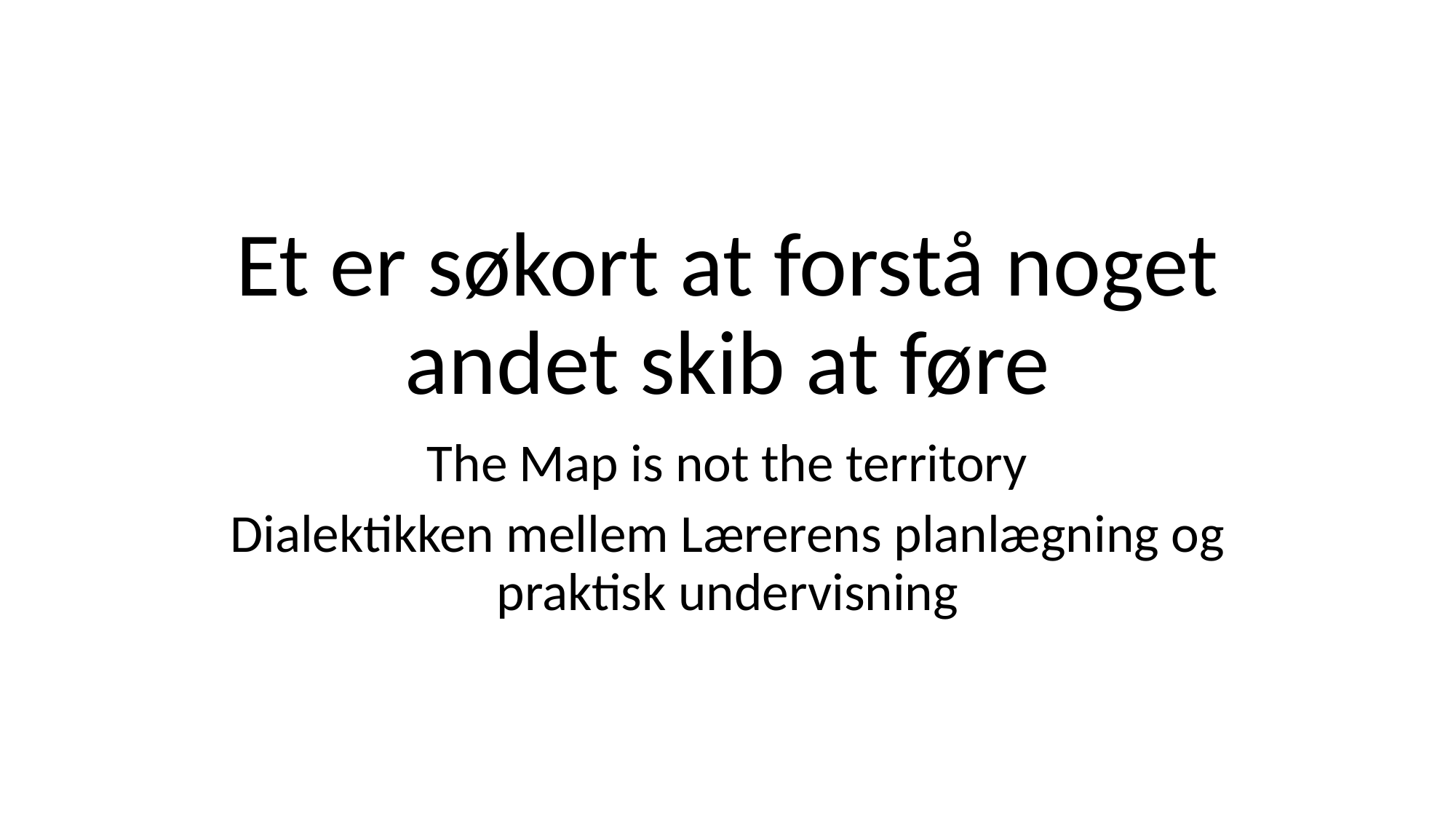

# Et er søkort at forstå noget andet skib at føre
The Map is not the territory
Dialektikken mellem Lærerens planlægning og praktisk undervisning